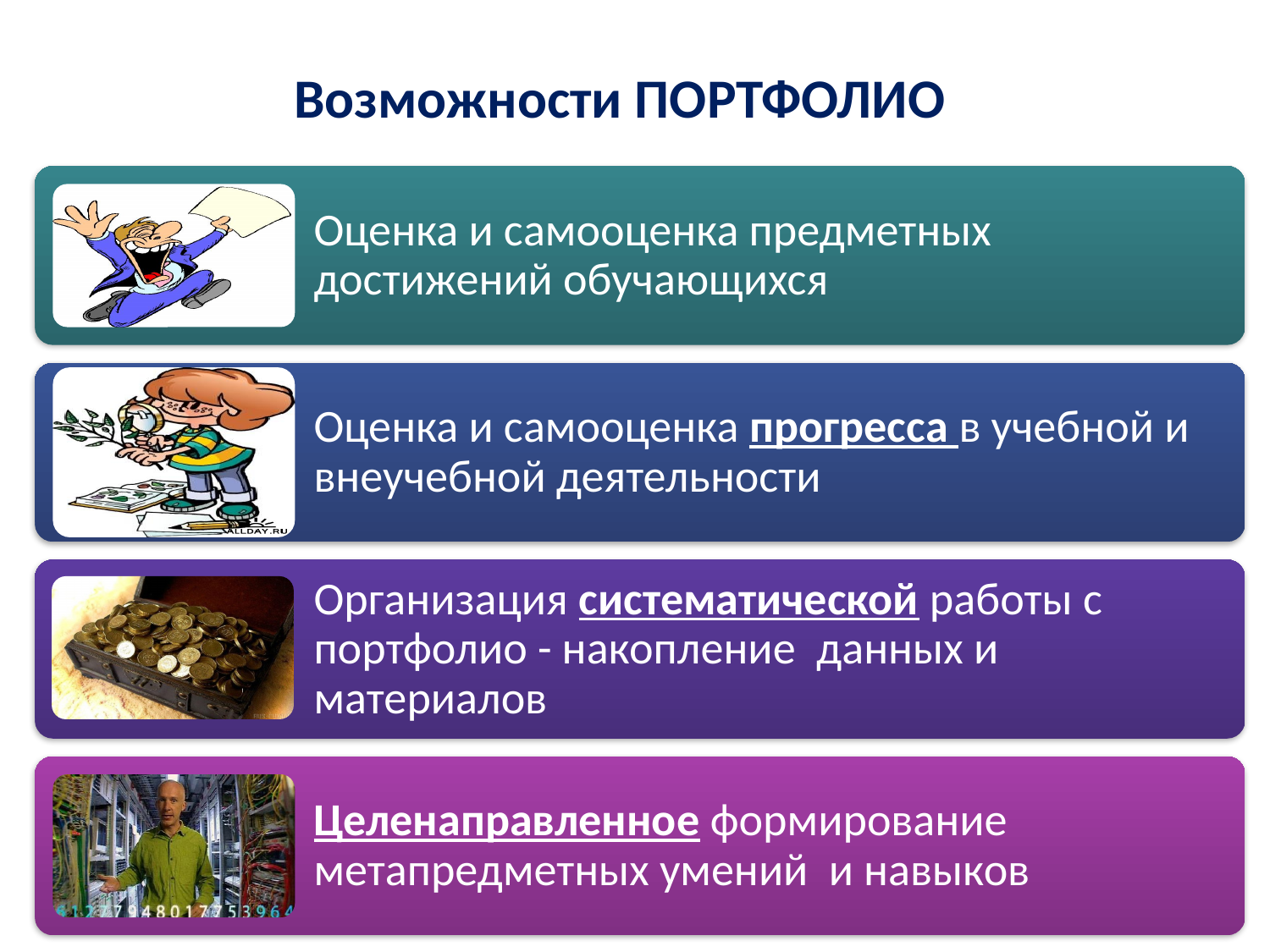

# Возможности ПОРТФОЛИО
Оценка и самооценка предметных достижений обучающихся
Оценка и самооценка прогресса в учебной и внеучебной деятельности
Организация систематической работы с портфолио - накопление  данных и материалов
Целенаправленное формирование метапредметных умений  и навыков